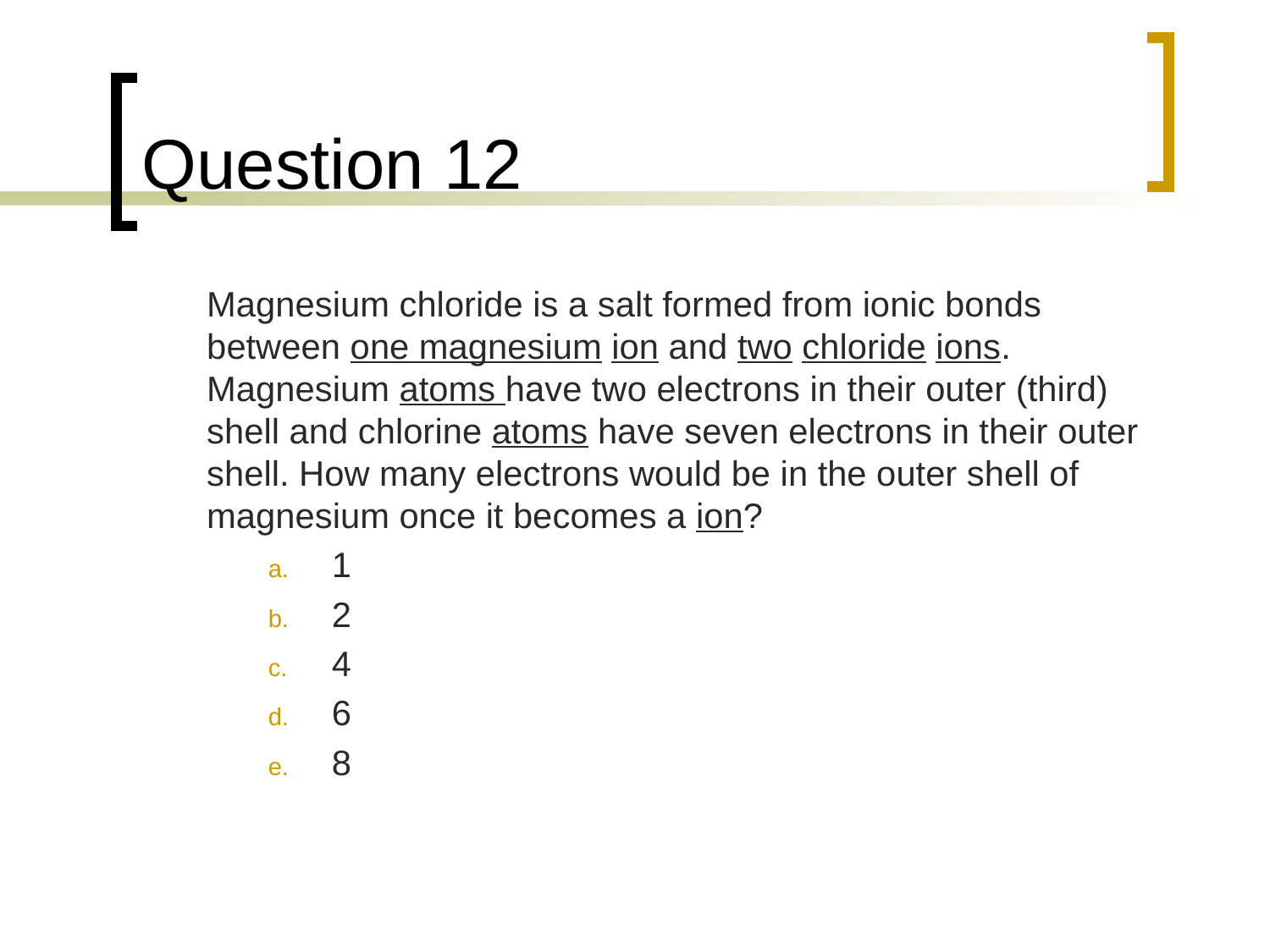

# Question 12
	Magnesium chloride is a salt formed from ionic bonds between one magnesium ion and two chloride ions. Magnesium atoms have two electrons in their outer (third) shell and chlorine atoms have seven electrons in their outer shell. How many electrons would be in the outer shell of magnesium once it becomes a ion?
1
2
4
6
8